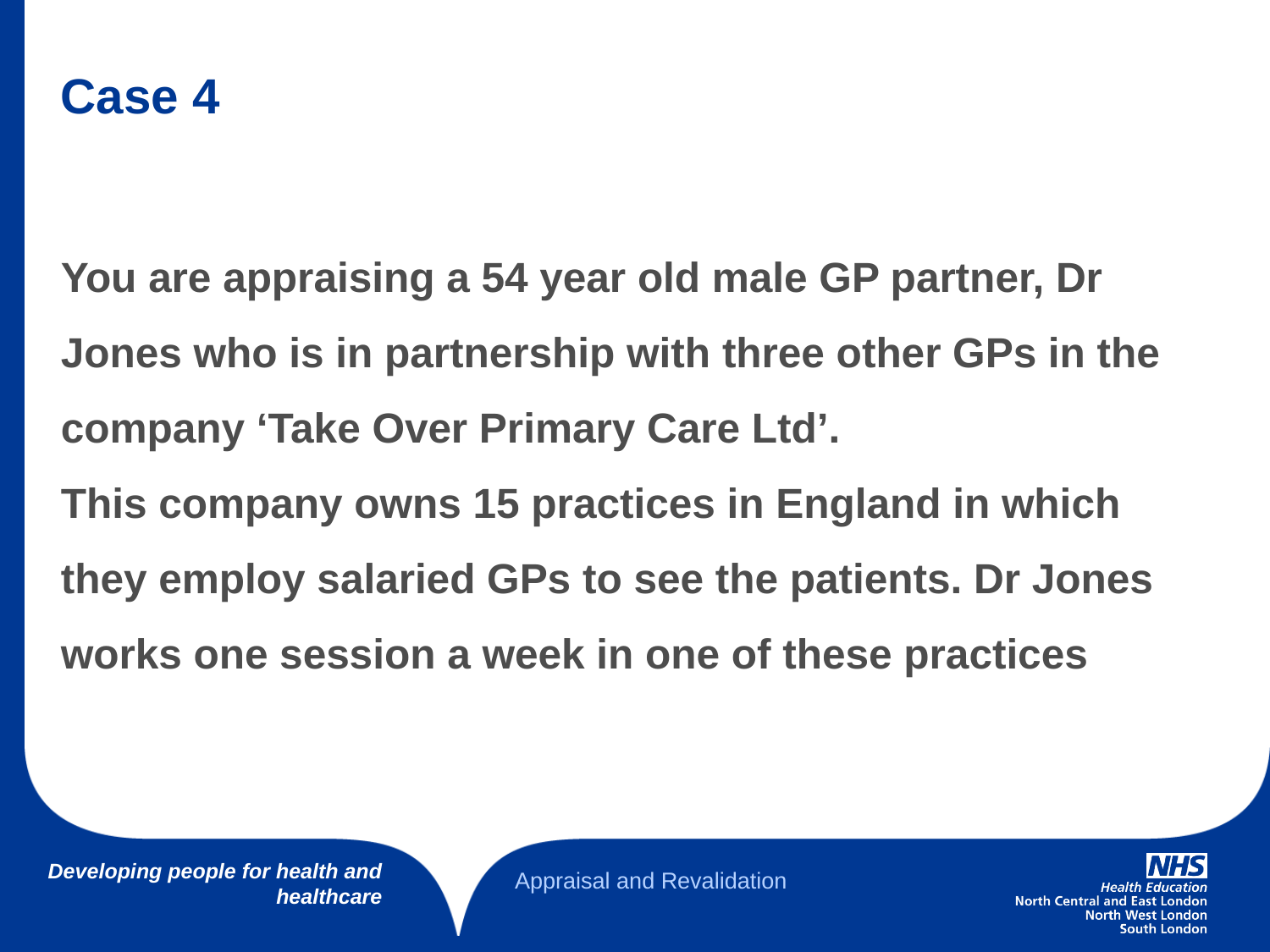

# Case 4
You are appraising a 54 year old male GP partner, Dr Jones who is in partnership with three other GPs in the company ‘Take Over Primary Care Ltd’.
This company owns 15 practices in England in which they employ salaried GPs to see the patients. Dr Jones works one session a week in one of these practices